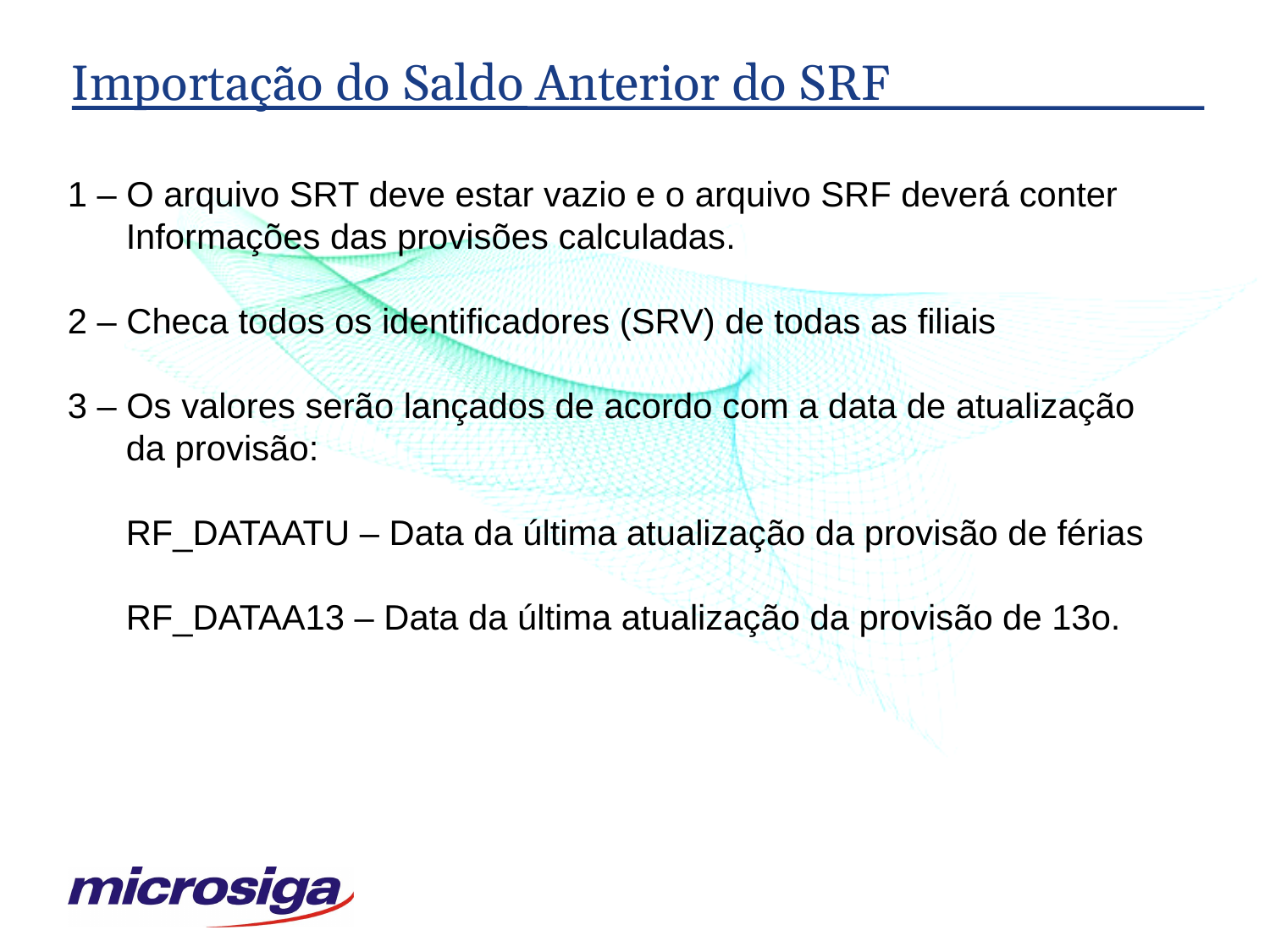

# Importação do Saldo Anterior do SRF

1 – O arquivo SRT deve estar vazio e o arquivo SRF deverá conter
      Informações das provisões calculadas.

2 – Checa todos os identificadores (SRV) de todas as filiais

3 – Os valores serão lançados de acordo com a data de atualização
      da provisão:

      RF_DATAATU – Data da última atualização da provisão de férias

      RF_DATAA13 – Data da última atualização da provisão de 13o.